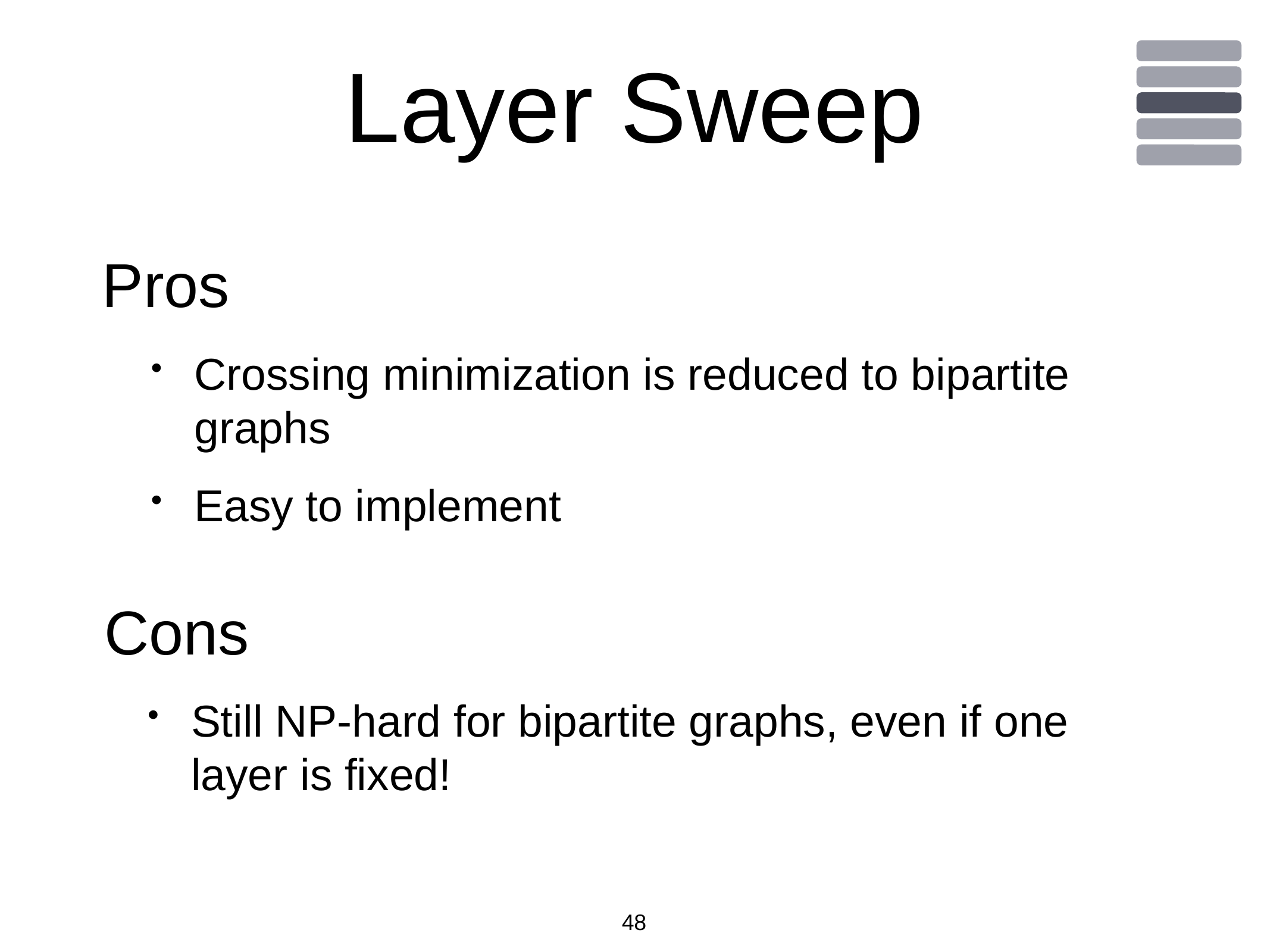

# Layer Sweep
Pros
Crossing minimization is reduced to bipartite
graphs
Easy to implement
Cons
Still NP-hard for bipartite graphs, even if one
layer is fixed!
48